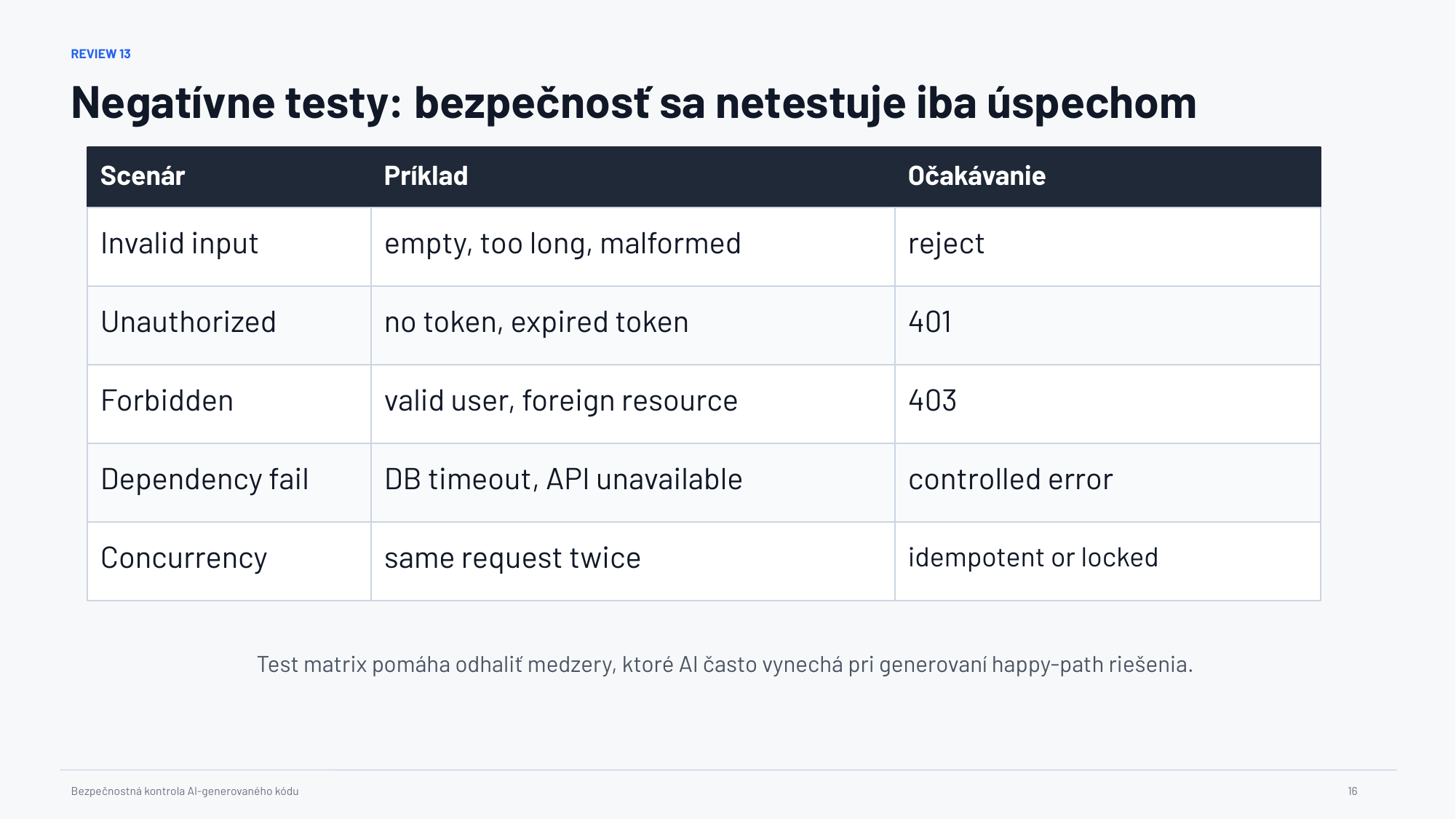

REVIEW 13
Negatívne testy: bezpečnosť sa netestuje iba úspechom

Scenár
Príklad
Očakávanie

Invalid input
empty, too long, malformed
reject

Unauthorized
no token, expired token
401

Forbidden
valid user, foreign resource
403

Dependency fail
DB timeout, API unavailable
controlled error

Concurrency
same request twice
idempotent or locked
Test matrix pomáha odhaliť medzery, ktoré AI často vynechá pri generovaní happy-path riešenia.
16